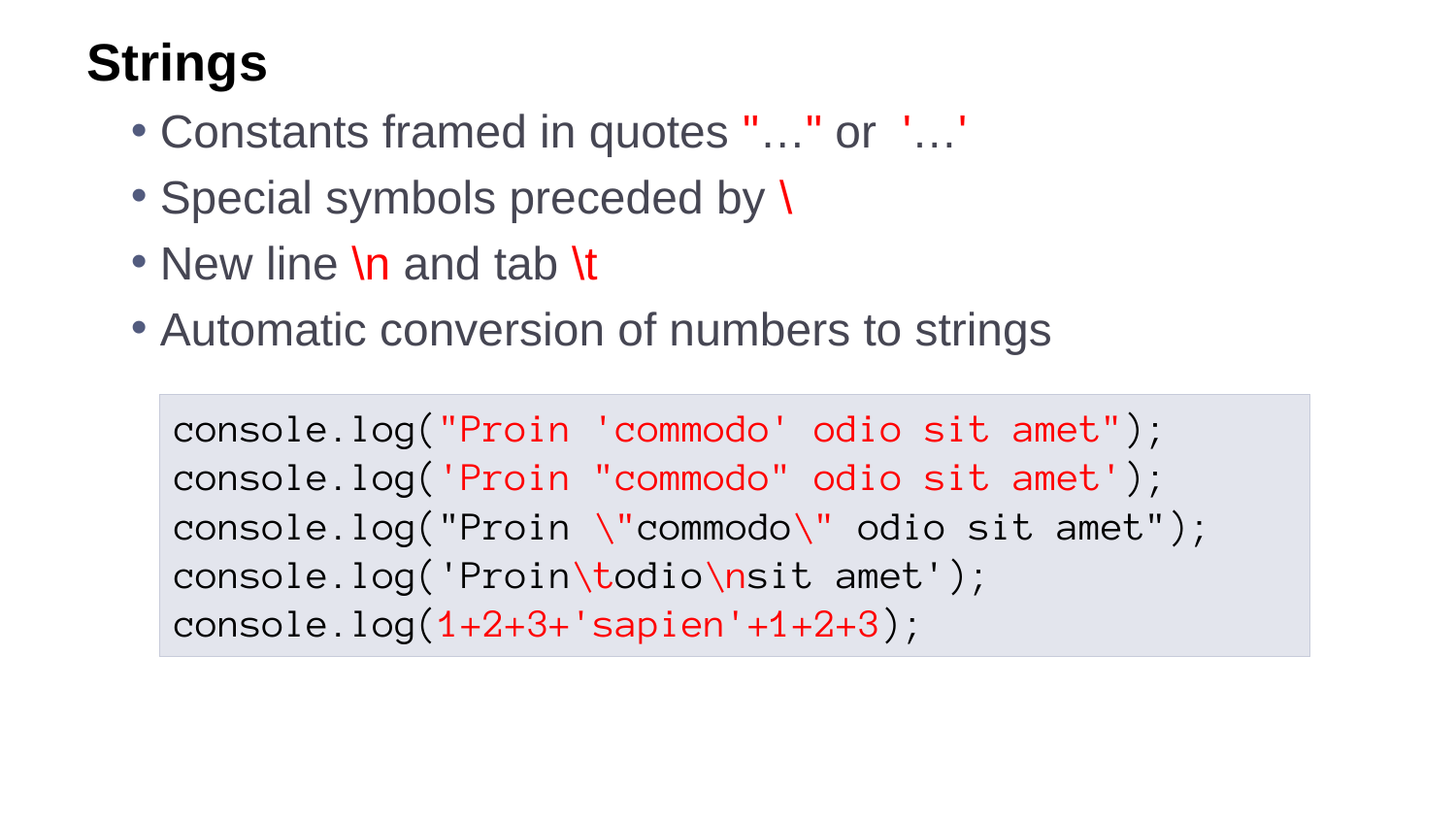

Strings
Constants framed in quotes "…" or  '…'
Special symbols preceded by \
New line \n and tab \t
Automatic conversion of numbers to strings
console.log("Proin 'commodo' odio sit amet");
console.log('Proin "commodo" odio sit amet');
console.log("Proin \"commodo\" odio sit amet");
console.log('Proin\todio\nsit amet');
console.log(1+2+3+'sapien'+1+2+3);